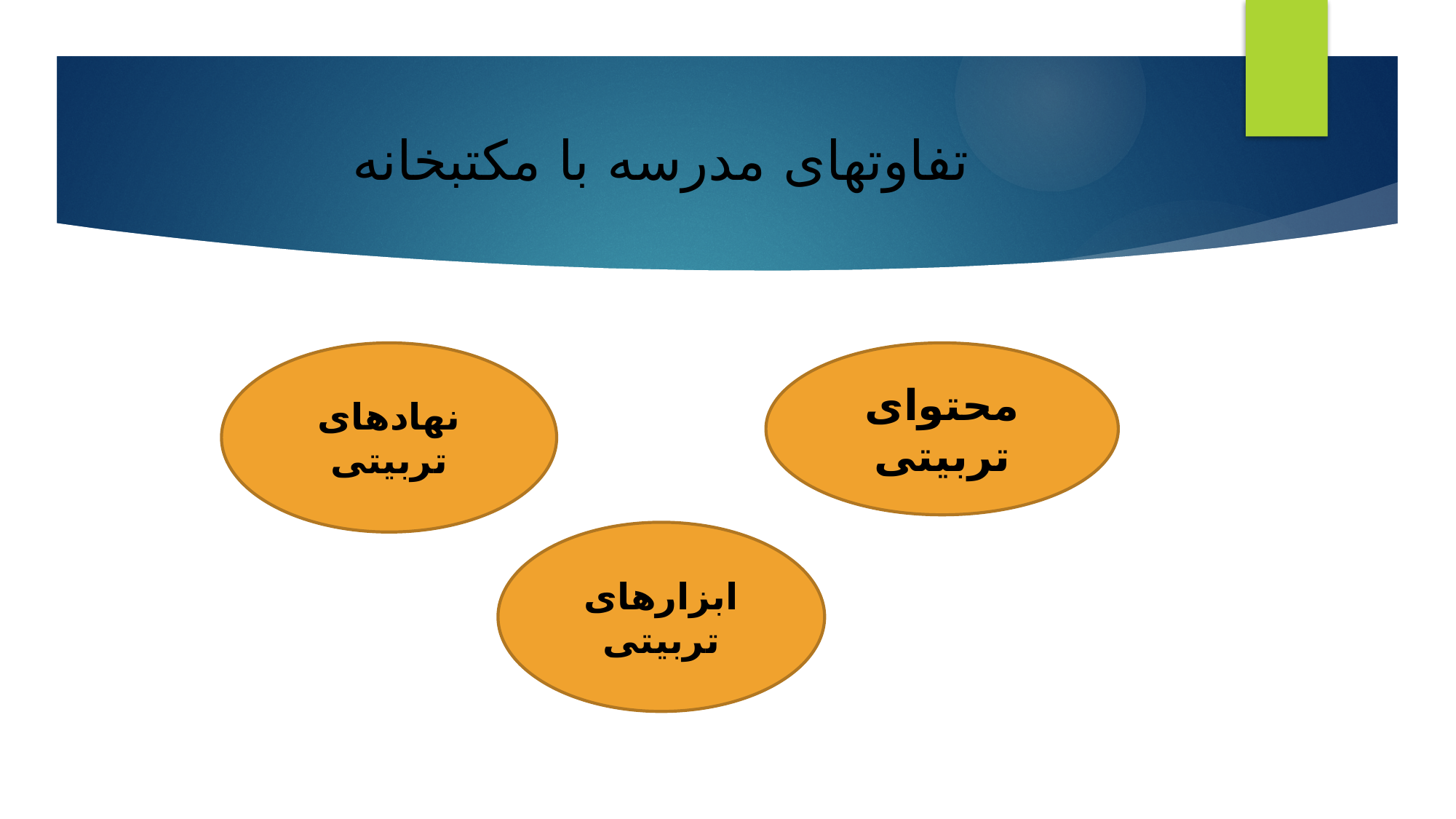

# تفاوتهای مدرسه با مکتبخانه

نهادهای تربیتی
محتوای تربیتی
ابزارهای تربیتی